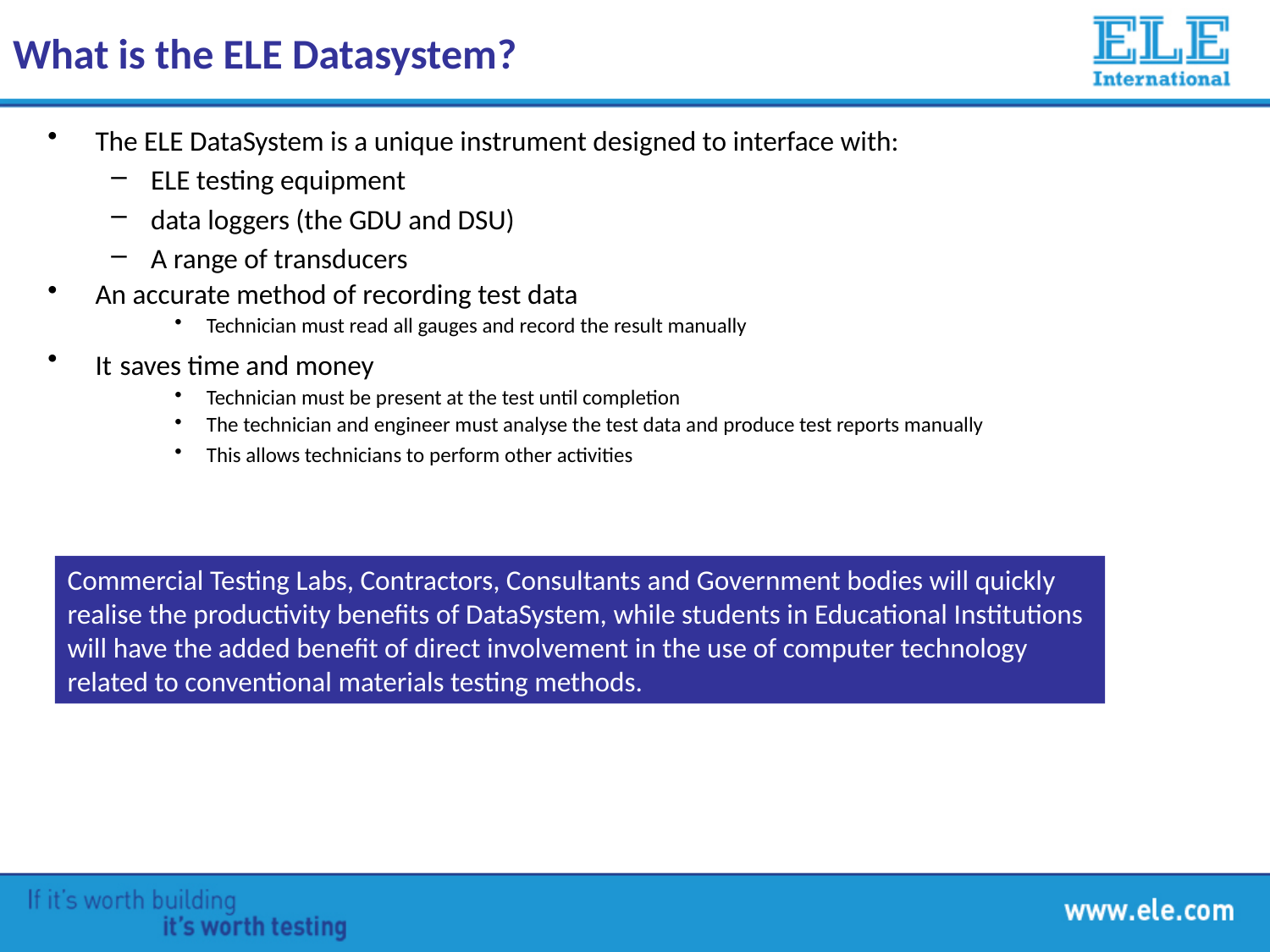

# What is the ELE Datasystem?
The ELE DataSystem is a unique instrument designed to interface with:
ELE testing equipment
data loggers (the GDU and DSU)
A range of transducers
An accurate method of recording test data
Technician must read all gauges and record the result manually
It saves time and money
Technician must be present at the test until completion
The technician and engineer must analyse the test data and produce test reports manually
This allows technicians to perform other activities

Commercial Testing Labs, Contractors, Consultants and Government bodies will quickly realise the productivity benefits of DataSystem, while students in Educational Institutions will have the added benefit of direct involvement in the use of computer technology related to conventional materials testing methods.